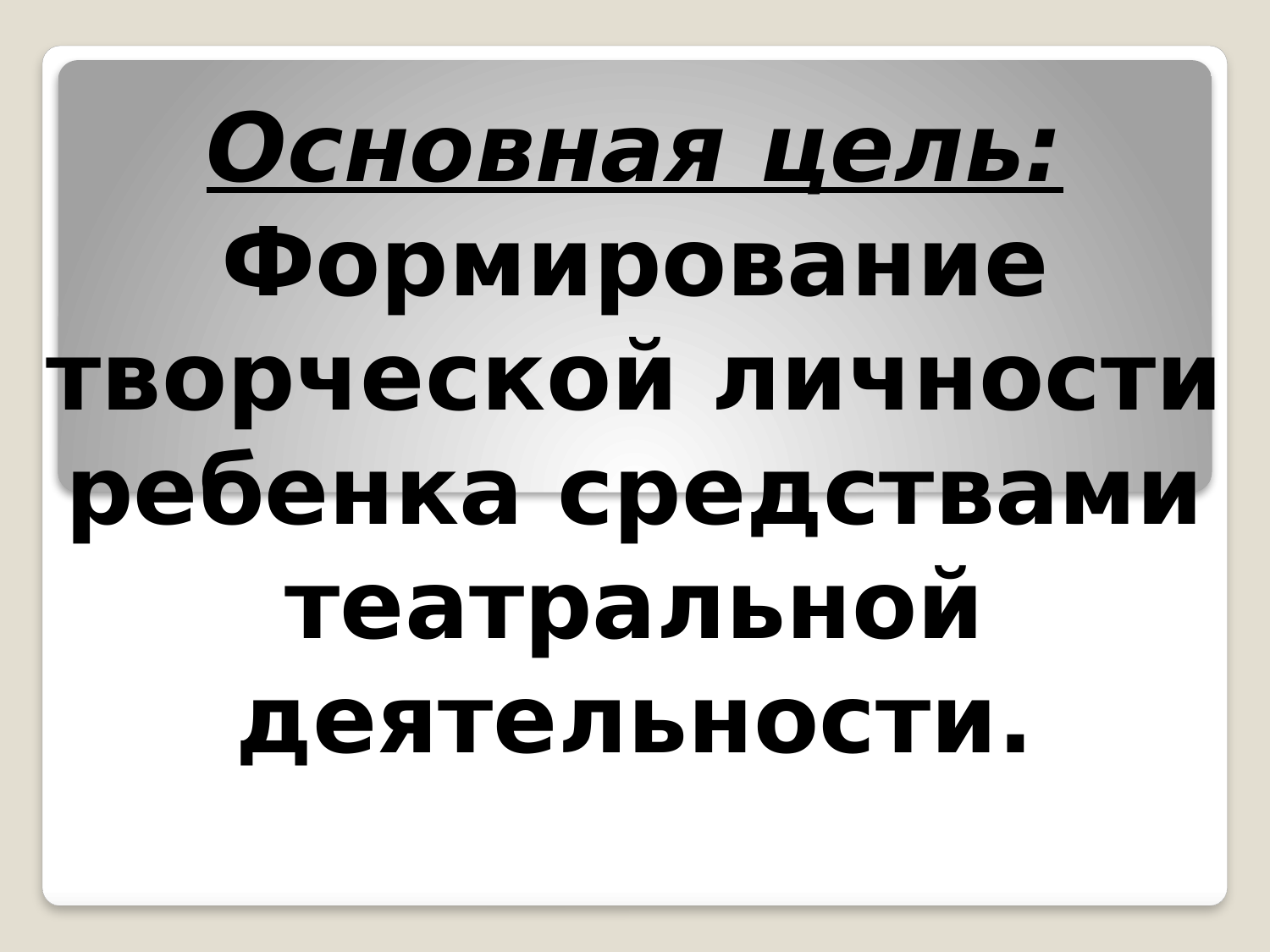

# Основная цель: Формирование творческой личности ребенка средствами театральной деятельности.